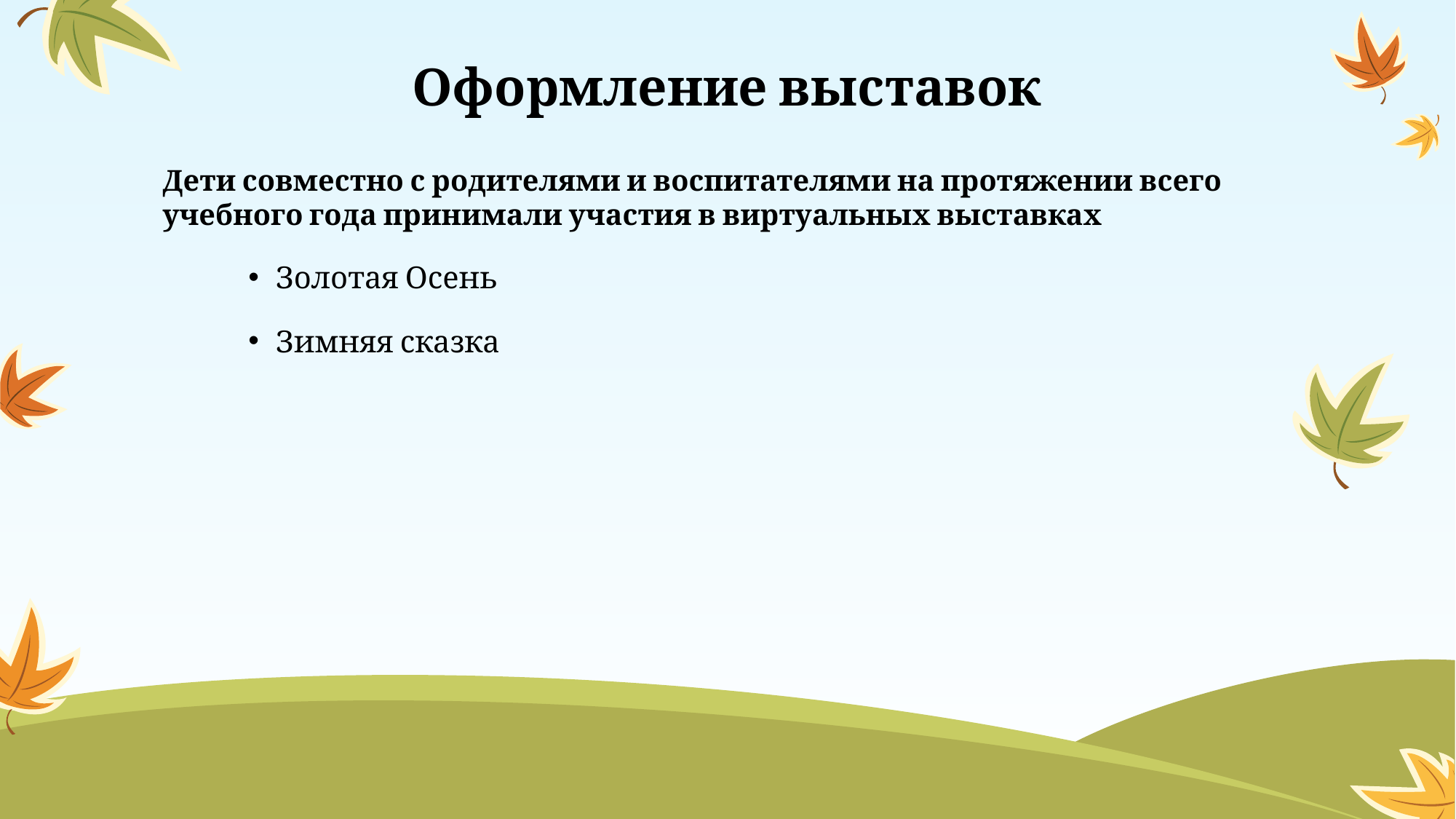

# Оформление выставок
Дети совместно с родителями и воспитателями на протяжении всего учебного года принимали участия в виртуальных выставках
Золотая Осень
Зимняя сказка